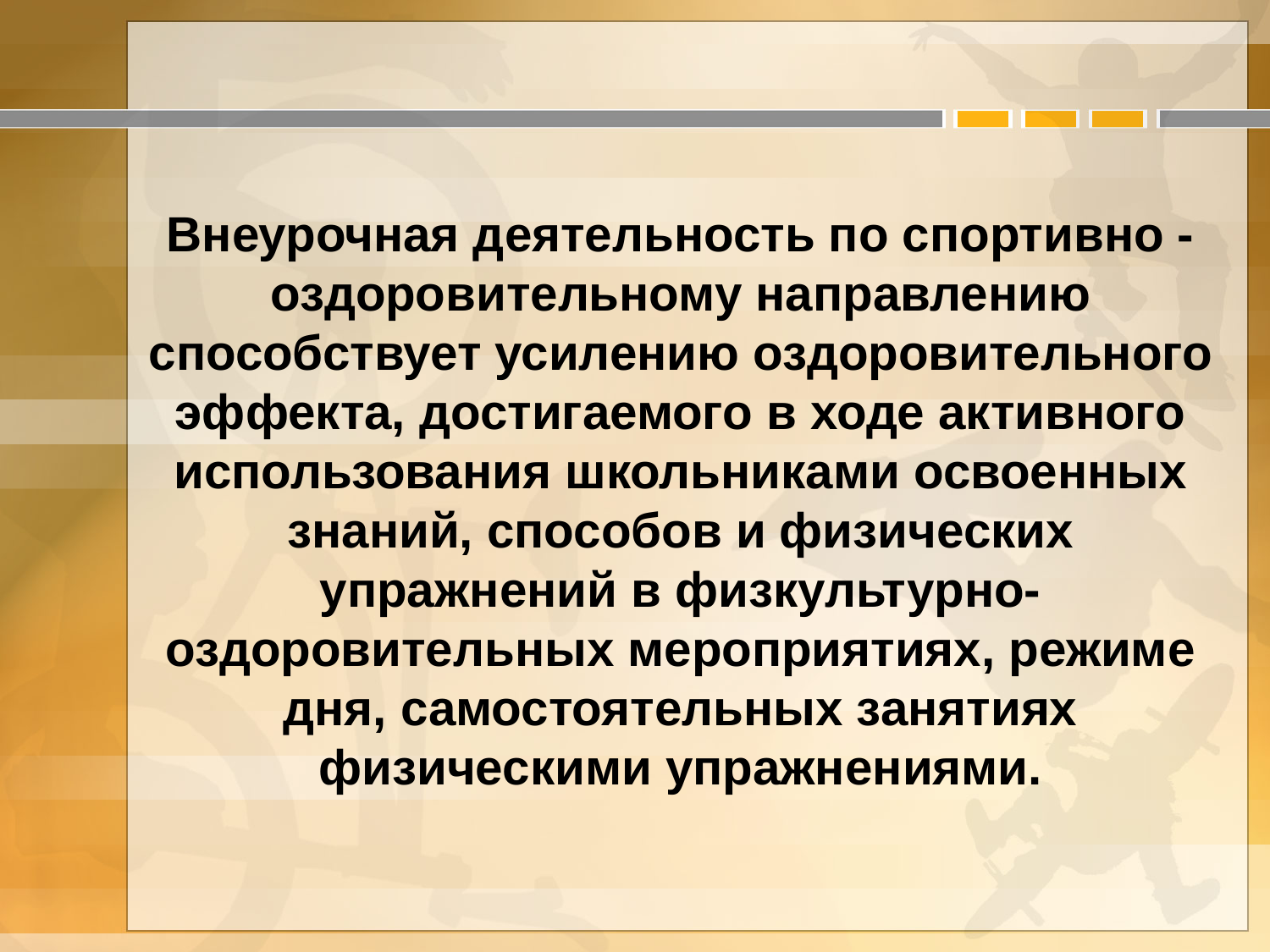

Внеурочная деятельность по спортивно - оздоровительному направлению способствует усилению оздоровительного эффекта, достигаемого в ходе активного использования школьниками освоенных знаний, способов и физических упражнений в физкультурно-оздоровительных мероприятиях, режиме дня, самостоятельных занятиях физическими упражнениями.